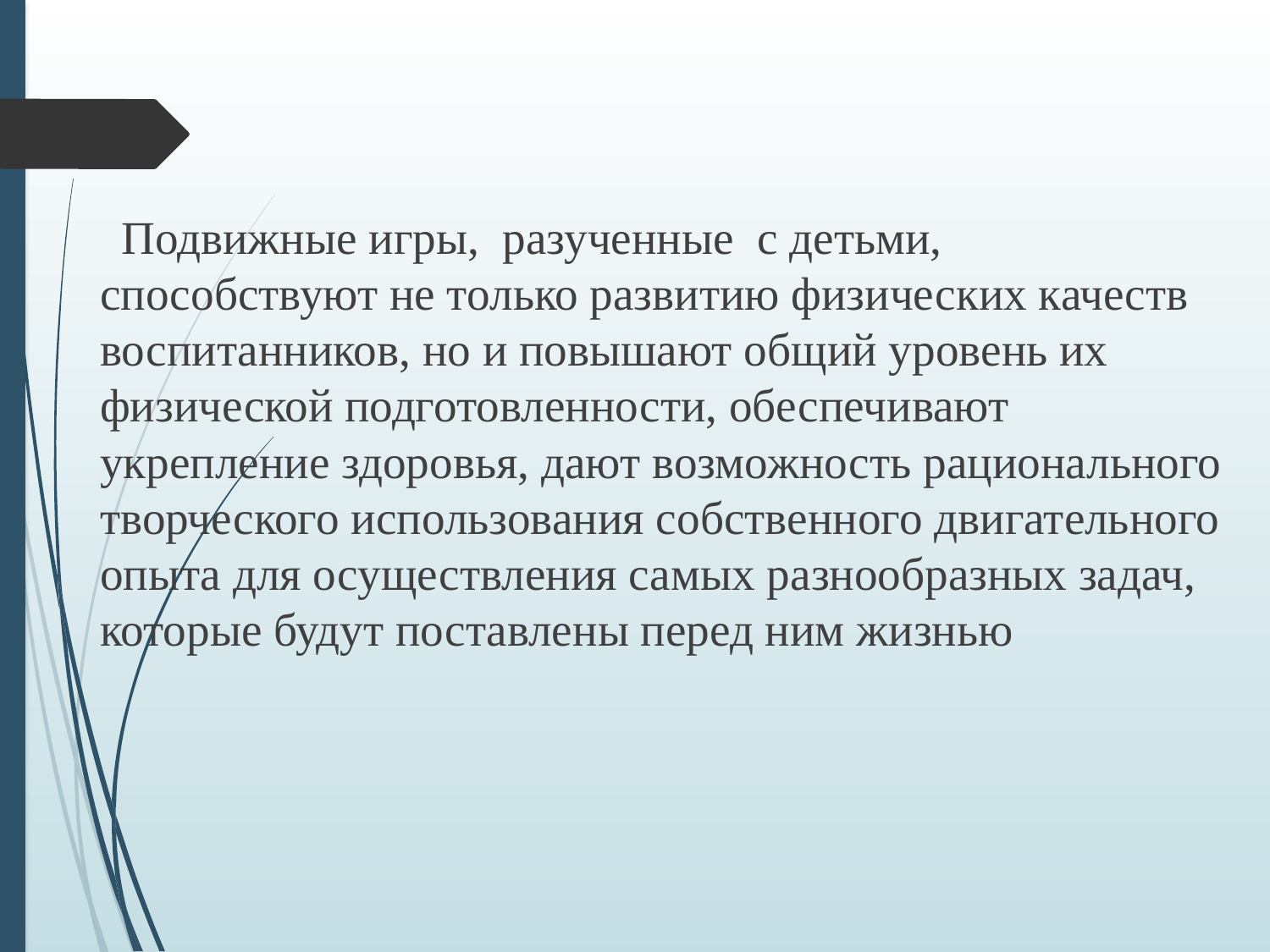

Подвижные игры,  разученные  с детьми,  способствуют не только развитию физических качеств воспитанников, но и повышают общий уровень их физической подготовленности, обеспечивают укрепление здоровья, дают возможность рационального творческого использования собственного двигательного опыта для осуществления самых разнообразных задач, которые будут поставлены перед ним жизнью